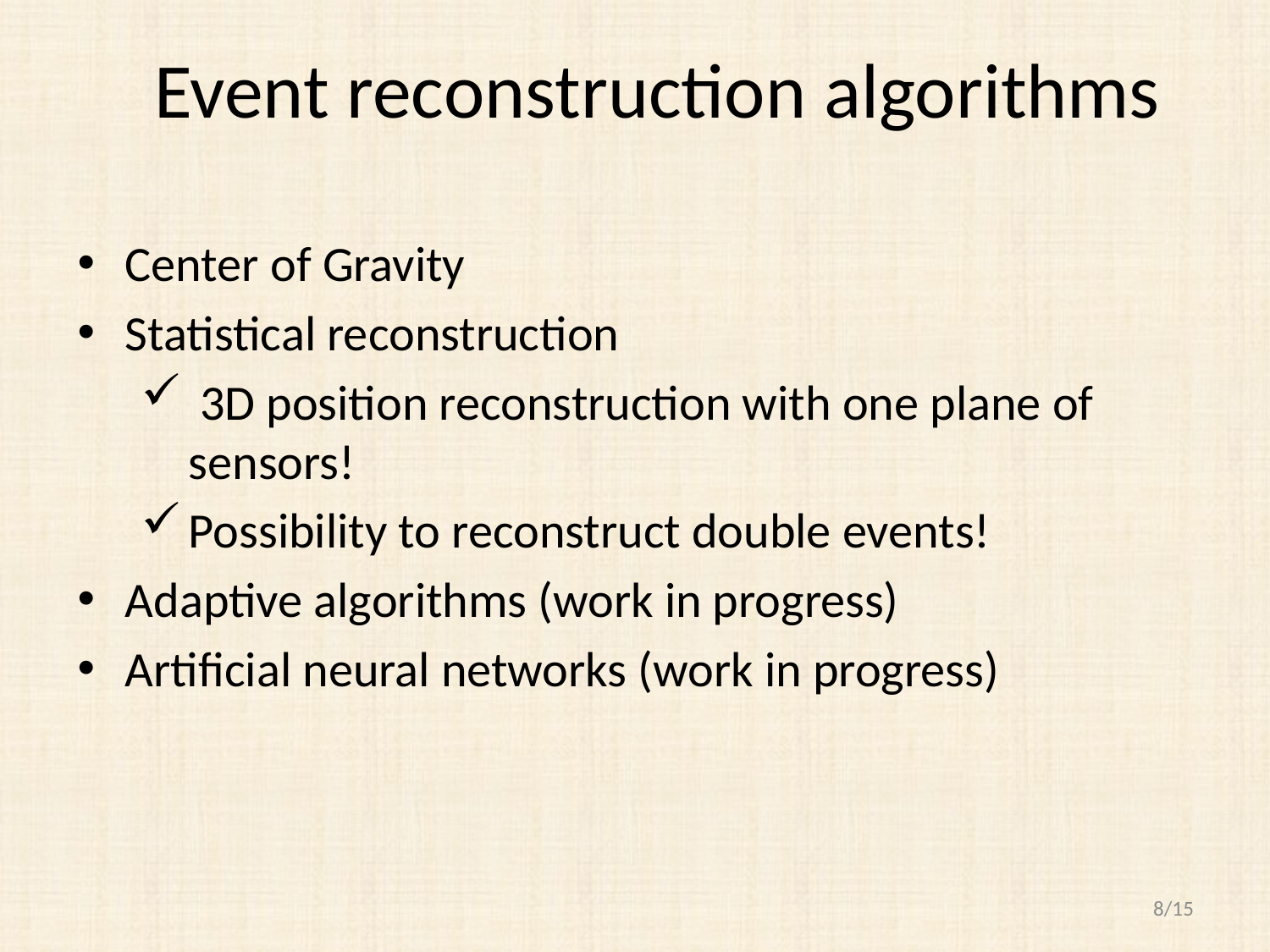

Event reconstruction algorithms
Center of Gravity
Statistical reconstruction
 3D position reconstruction with one plane of sensors!
Possibility to reconstruct double events!
Adaptive algorithms (work in progress)
Artificial neural networks (work in progress)
8/15